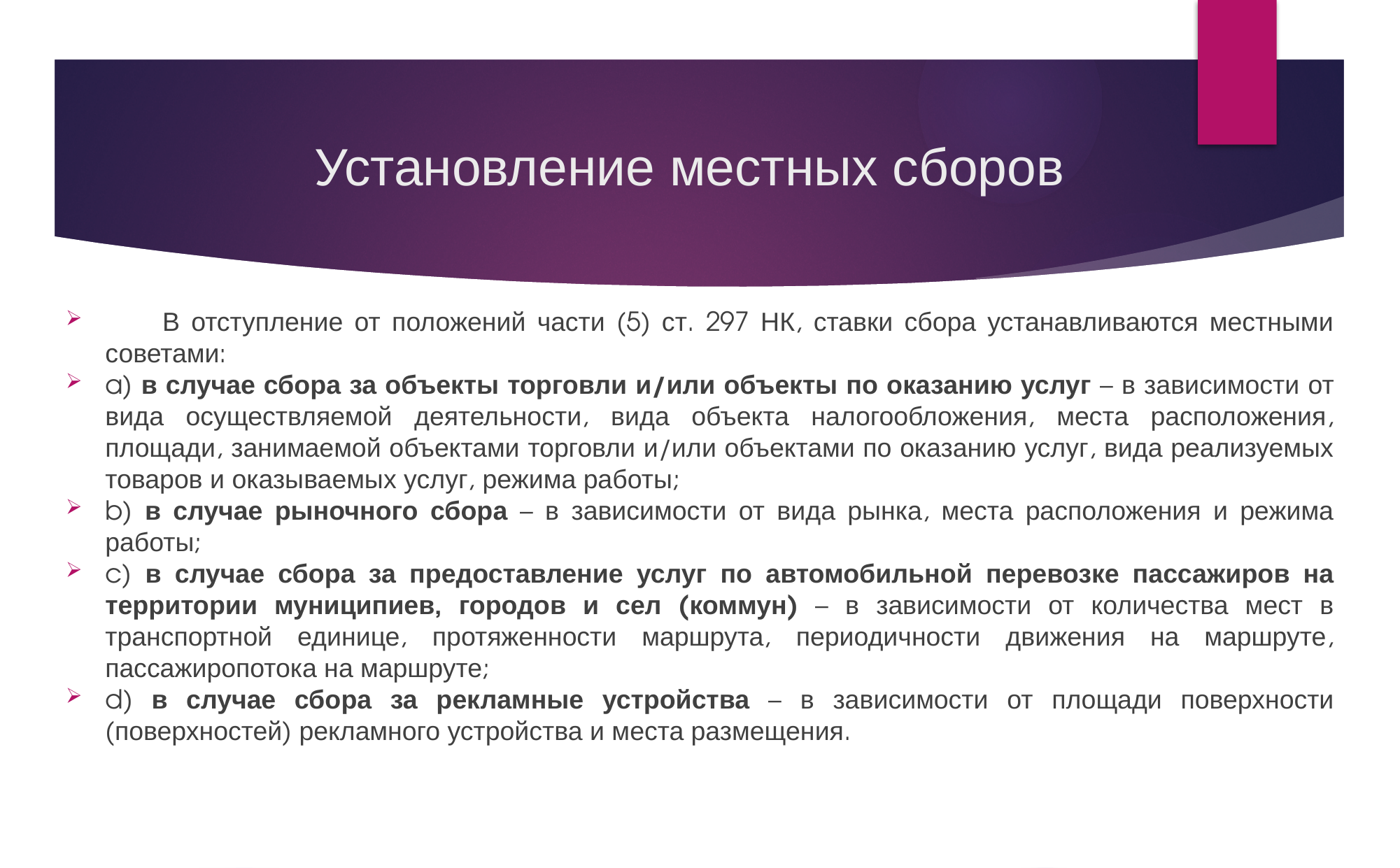

# Установление местных сборов
     В отступление от положений части (5) ст. 297 НК, ставки сбора устанавливаются местными советами:
a) в случае сбора за объекты торговли и/или объекты по оказанию услуг – в зависимости от вида осуществляемой деятельности, вида объекта налогообложения, места расположения, площади, занимаемой объектами торговли и/или объектами по оказанию услуг, вида реализуемых товаров и оказываемых услуг, режима работы;
b) в случае рыночного сбора – в зависимости от вида рынка, места расположения и режима работы;
c) в случае сбора за предоставление услуг по автомобильной перевозке пассажиров на территории муниципиев, городов и сел (коммун) – в зависимости от количества мест в транспортной единице, протяженности маршрута, периодичности движения на маршруте, пассажиропотока на маршруте;
d) в случае сбора за рекламные устройства – в зависимости от площади поверхности (поверхностей) рекламного устройства и места размещения.